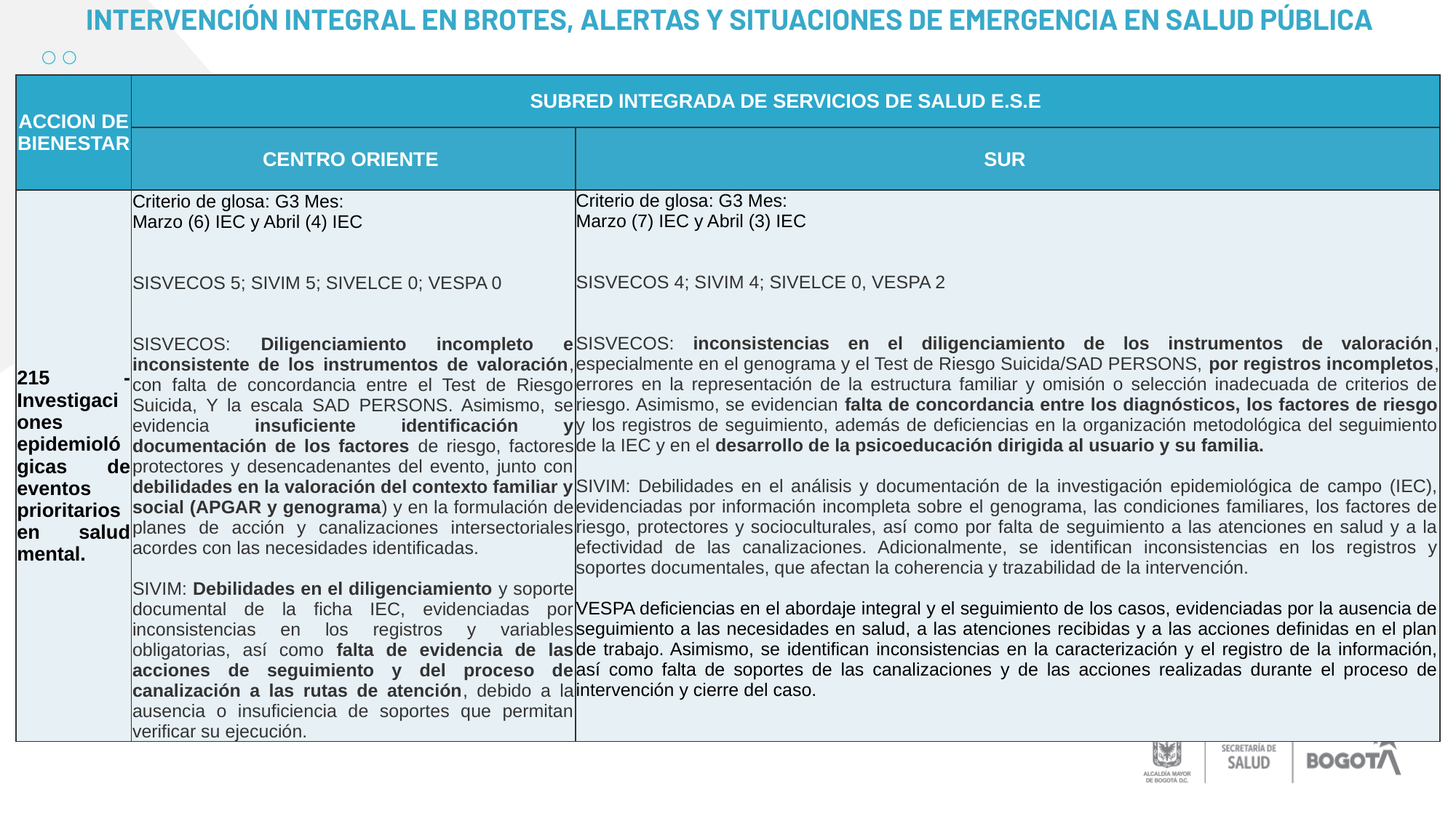

# INTERVENCIÓN INTEGRAL EN BROTES, ALERTAS Y SITUACIONES DE EMERGENCIA EN SALUD PÚBLICA
| ACCION DE BIENESTAR | SUBRED INTEGRADA DE SERVICIOS DE SALUD E.S.E |  |
| --- | --- | --- |
|  | CENTRO ORIENTE | SUR |
| 215 - Investigaciones epidemiológicas de eventos prioritarios en salud mental. | Criterio de glosa: G3 Mes: Marzo (6) IEC y Abril (4) IEC SISVECOS 5; SIVIM 5; SIVELCE 0; VESPA 0 SISVECOS: Diligenciamiento incompleto e inconsistente de los instrumentos de valoración, con falta de concordancia entre el Test de Riesgo Suicida, Y la escala SAD PERSONS. Asimismo, se evidencia insuficiente identificación y documentación de los factores de riesgo, factores protectores y desencadenantes del evento, junto con debilidades en la valoración del contexto familiar y social (APGAR y genograma) y en la formulación de planes de acción y canalizaciones intersectoriales acordes con las necesidades identificadas. SIVIM: Debilidades en el diligenciamiento y soporte documental de la ficha IEC, evidenciadas por inconsistencias en los registros y variables obligatorias, así como falta de evidencia de las acciones de seguimiento y del proceso de canalización a las rutas de atención, debido a la ausencia o insuficiencia de soportes que permitan verificar su ejecución. | Criterio de glosa: G3 Mes: Marzo (7) IEC y Abril (3) IEC SISVECOS 4; SIVIM 4; SIVELCE 0, VESPA 2 SISVECOS: inconsistencias en el diligenciamiento de los instrumentos de valoración, especialmente en el genograma y el Test de Riesgo Suicida/SAD PERSONS, por registros incompletos, errores en la representación de la estructura familiar y omisión o selección inadecuada de criterios de riesgo. Asimismo, se evidencian falta de concordancia entre los diagnósticos, los factores de riesgo y los registros de seguimiento, además de deficiencias en la organización metodológica del seguimiento de la IEC y en el desarrollo de la psicoeducación dirigida al usuario y su familia. SIVIM: Debilidades en el análisis y documentación de la investigación epidemiológica de campo (IEC), evidenciadas por información incompleta sobre el genograma, las condiciones familiares, los factores de riesgo, protectores y socioculturales, así como por falta de seguimiento a las atenciones en salud y a la efectividad de las canalizaciones. Adicionalmente, se identifican inconsistencias en los registros y soportes documentales, que afectan la coherencia y trazabilidad de la intervención. VESPA deficiencias en el abordaje integral y el seguimiento de los casos, evidenciadas por la ausencia de seguimiento a las necesidades en salud, a las atenciones recibidas y a las acciones definidas en el plan de trabajo. Asimismo, se identifican inconsistencias en la caracterización y el registro de la información, así como falta de soportes de las canalizaciones y de las acciones realizadas durante el proceso de intervención y cierre del caso. |